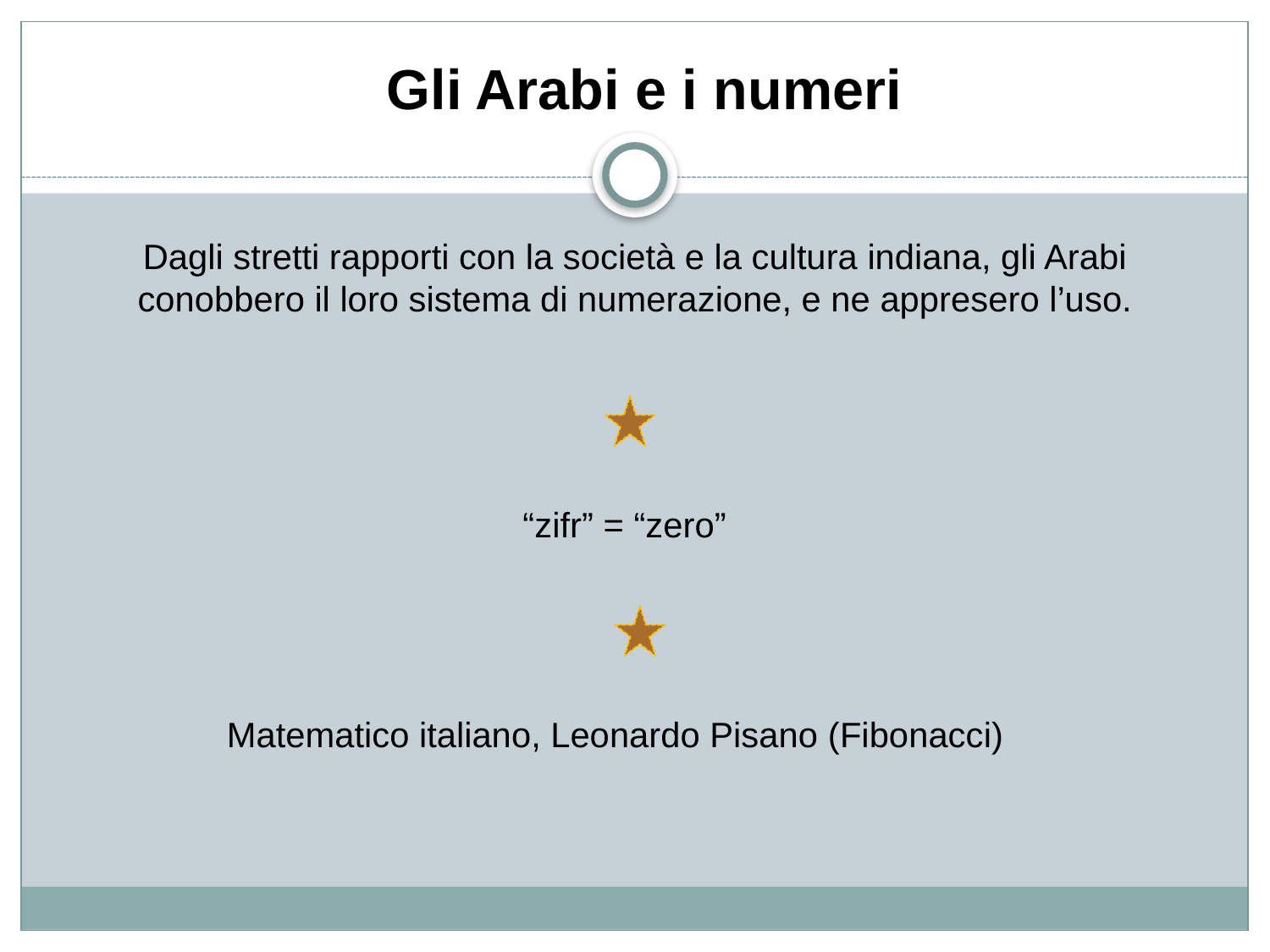

Gli Arabi e i numeri
Dagli stretti rapporti con la società e la cultura indiana, gli Arabi conobbero il loro sistema di numerazione, e ne appresero l’uso.

“zifr” = “zero”

Matematico italiano, Leonardo Pisano (Fibonacci)